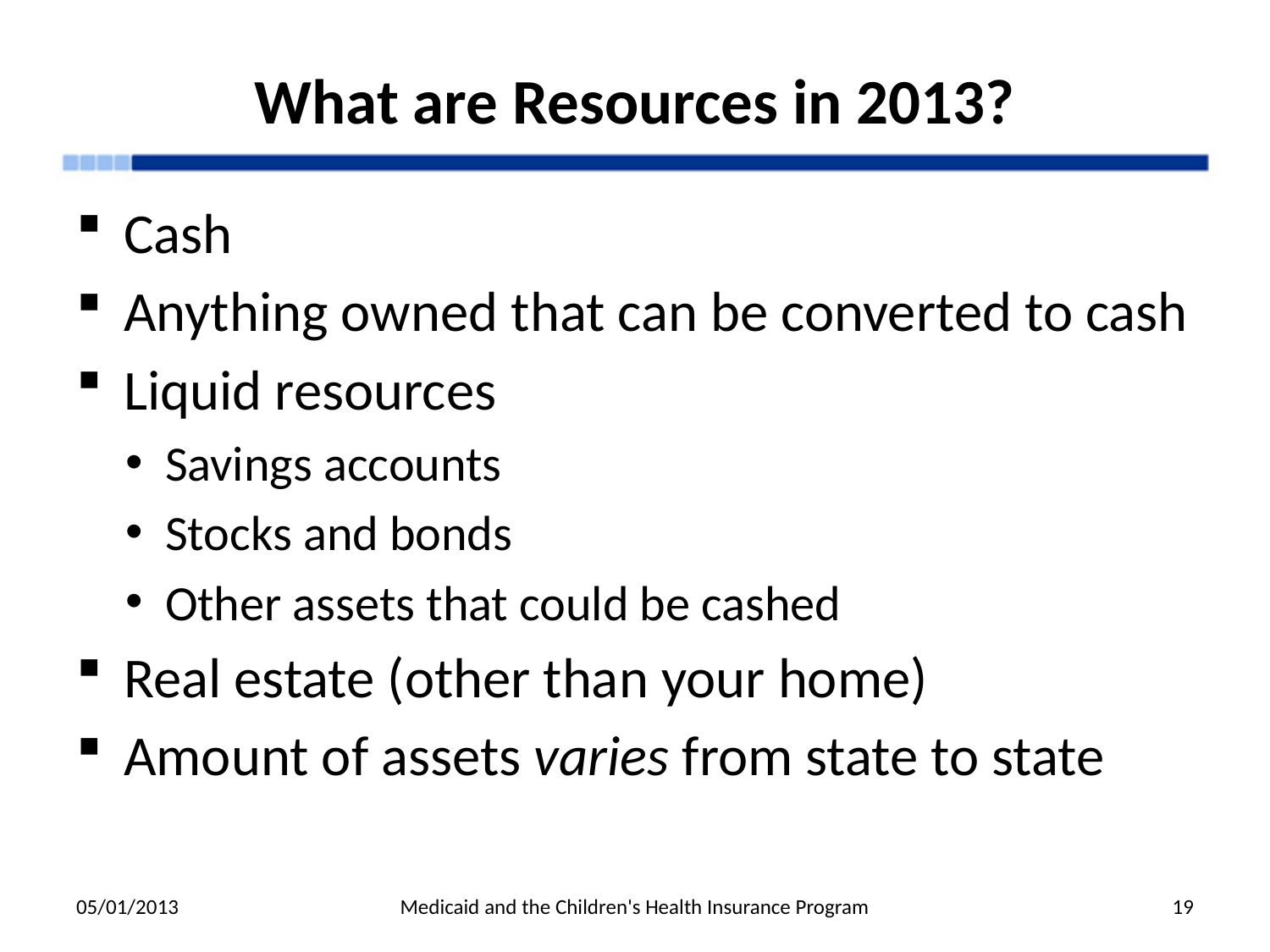

# What are Resources in 2013?
Cash
Anything owned that can be converted to cash
Liquid resources
Savings accounts
Stocks and bonds
Other assets that could be cashed
Real estate (other than your home)
Amount of assets varies from state to state
05/01/2013
Medicaid and the Children's Health Insurance Program
19